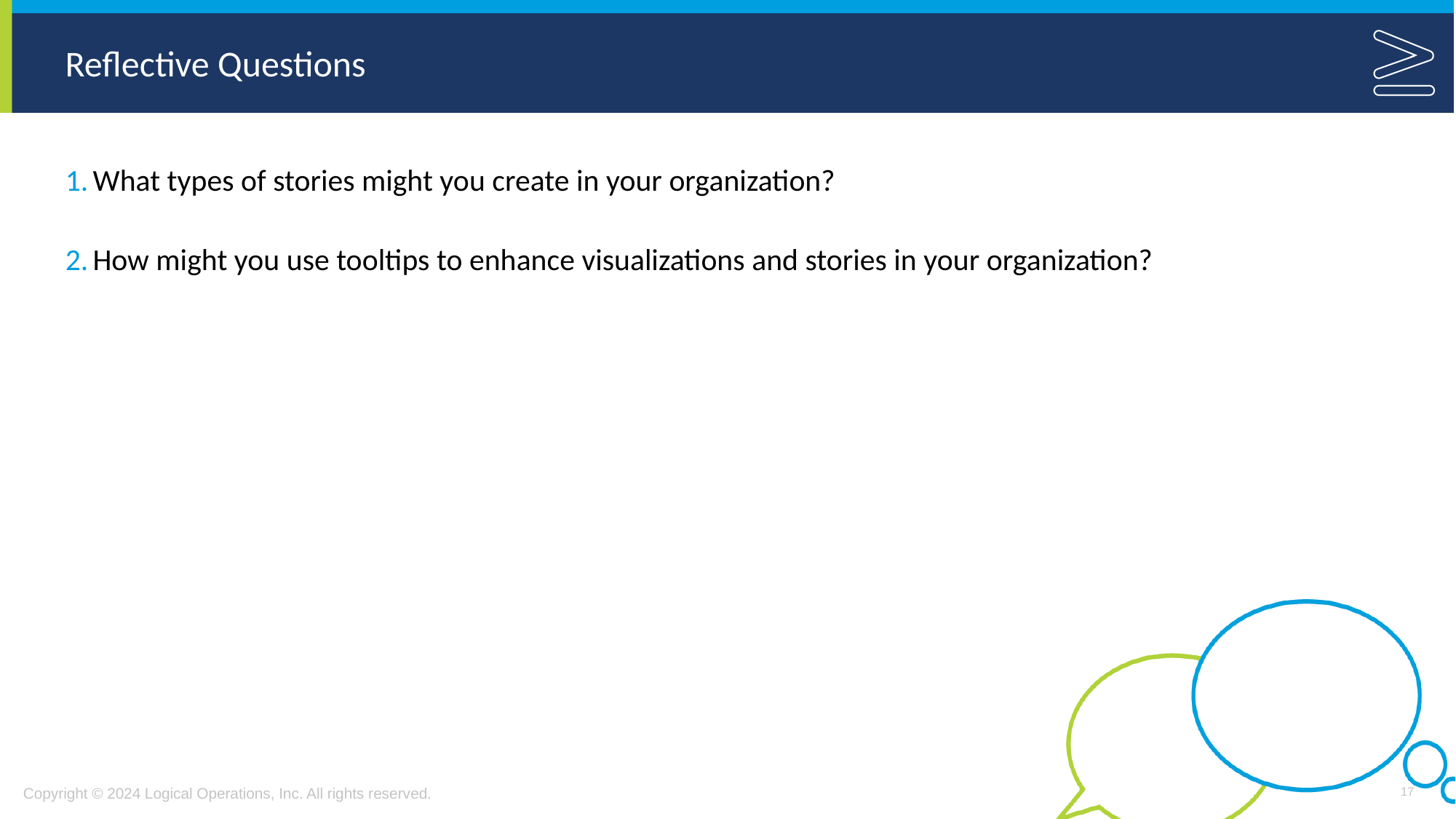

What types of stories might you create in your organization?
How might you use tooltips to enhance visualizations and stories in your organization?
17